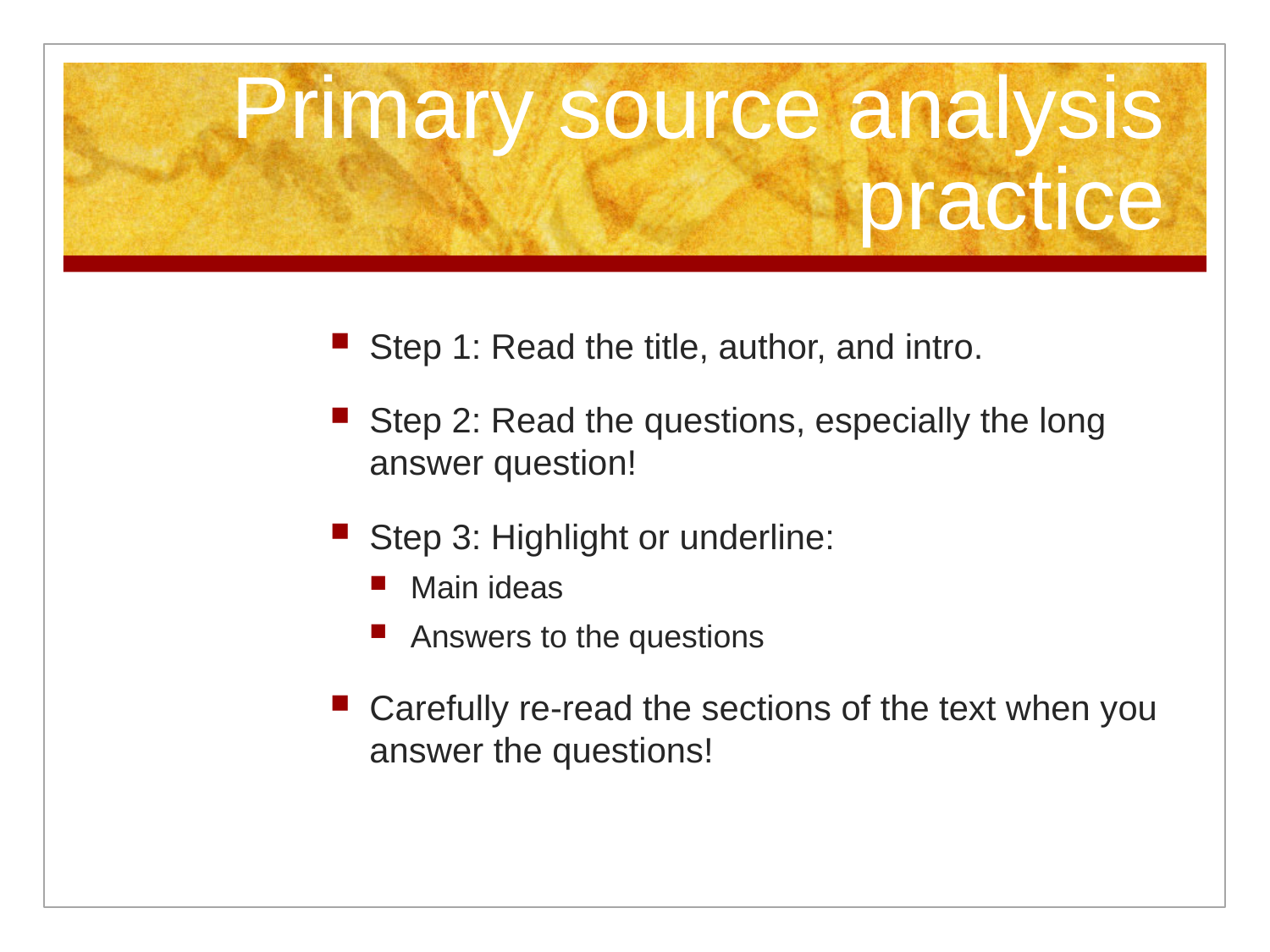

# Primary source analysis practice
Step 1: Read the title, author, and intro.
Step 2: Read the questions, especially the long answer question!
Step 3: Highlight or underline:
Main ideas
Answers to the questions
Carefully re-read the sections of the text when you answer the questions!